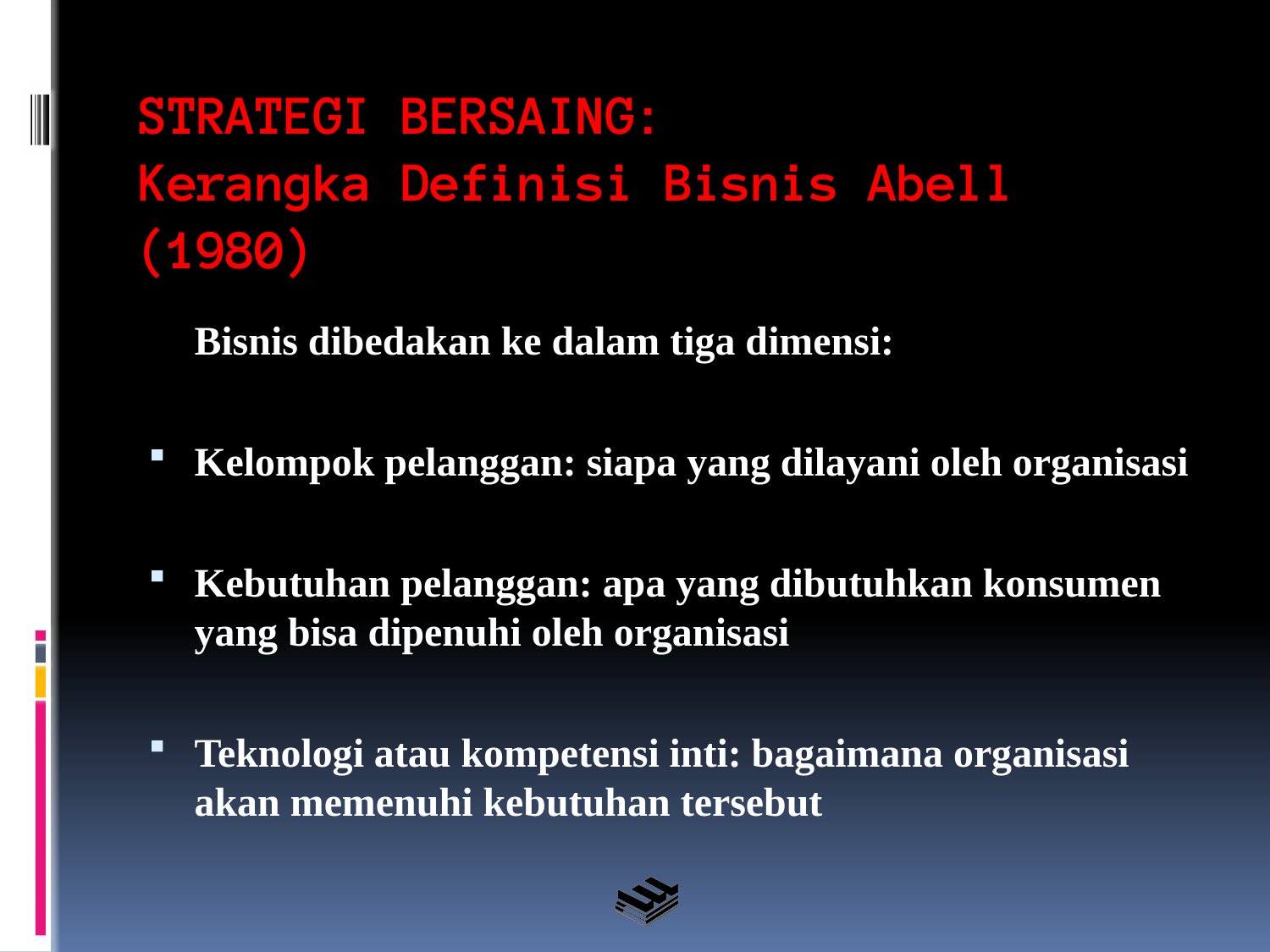

# STRATEGI BERSAING: Kerangka Definisi Bisnis Abell (1980)

	Bisnis dibedakan ke dalam tiga dimensi:

Kelompok pelanggan: siapa yang dilayani oleh organisasi

Kebutuhan pelanggan: apa yang dibutuhkan konsumen yang bisa dipenuhi oleh organisasi

Teknologi atau kompetensi inti: bagaimana organisasi akan memenuhi kebutuhan tersebut